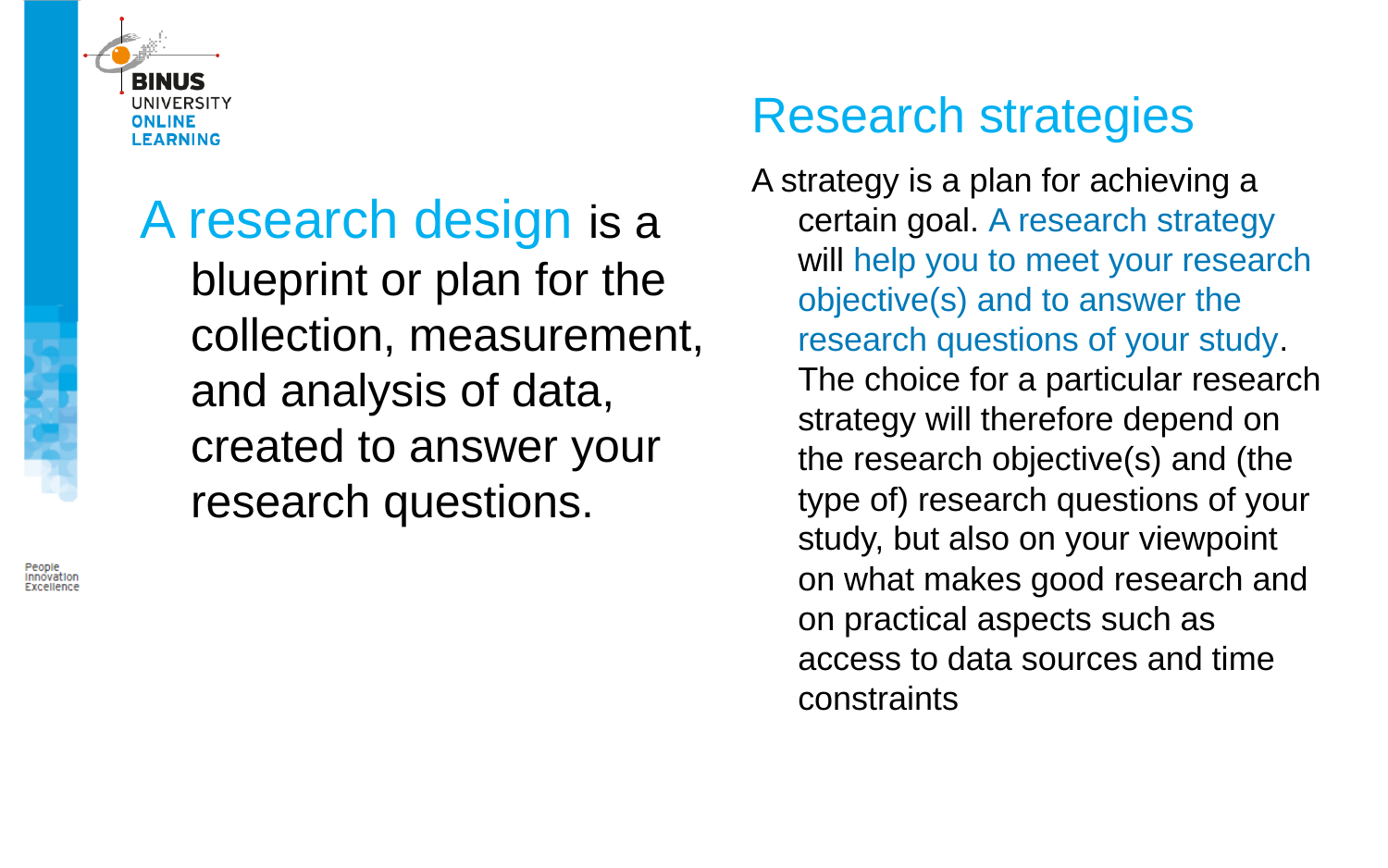

Research strategies
A strategy is a plan for achieving a certain goal. A research strategy will help you to meet your research objective(s) and to answer the research questions of your study. The choice for a particular research strategy will therefore depend on the research objective(s) and (the type of) research questions of your study, but also on your viewpoint on what makes good research and on practical aspects such as access to data sources and time constraints
A research design is a blueprint or plan for the collection, measurement, and analysis of data, created to answer your research questions.